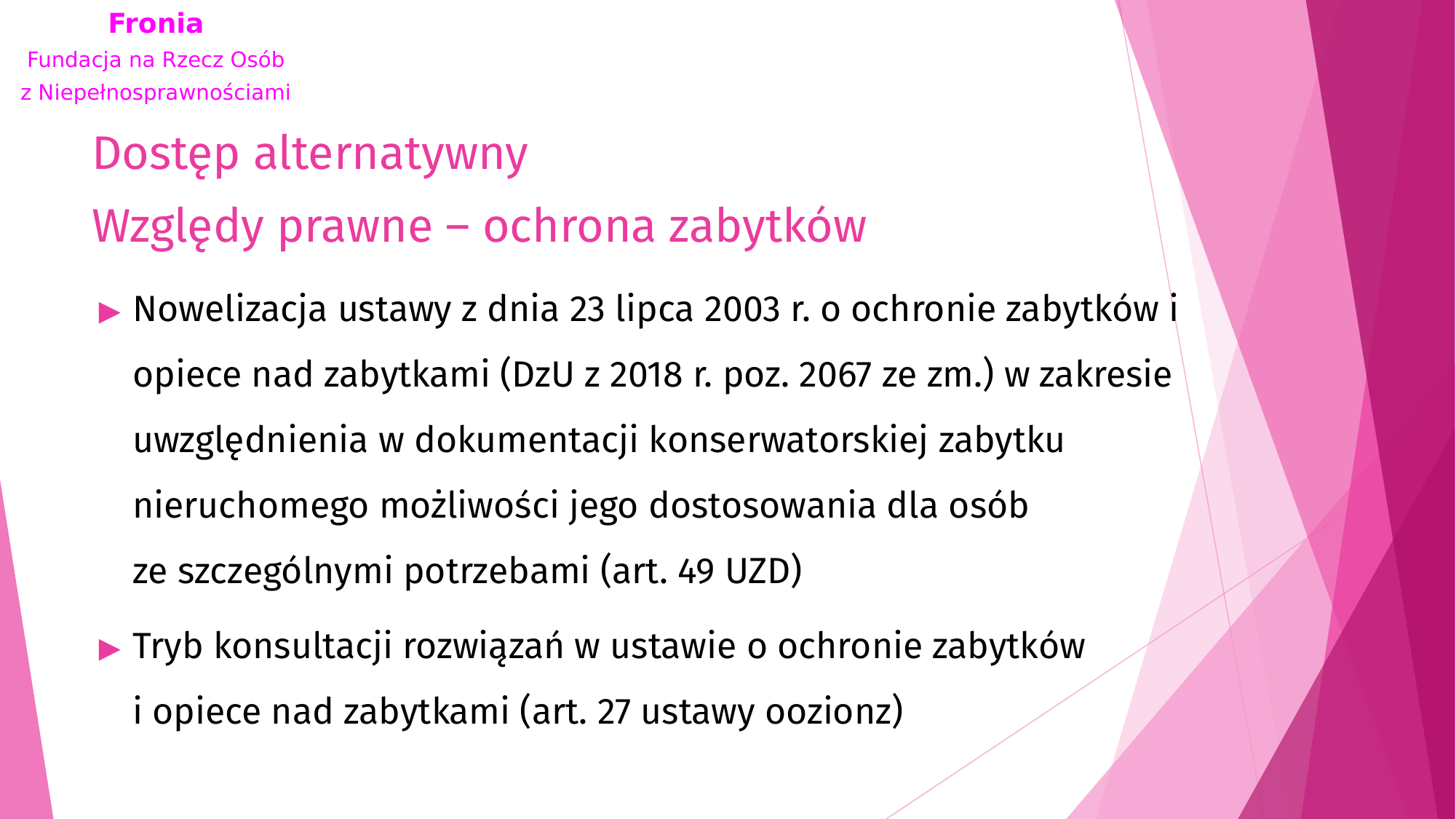

# Dostęp alternatywny Względy prawne – ochrona zabytków
Nowelizacja ustawy z dnia 23 lipca 2003 r. o ochronie zabytków i opiece nad zabytkami (DzU z 2018 r. poz. 2067 ze zm.) w zakresie uwzględnienia w dokumentacji konserwatorskiej zabytku nieruchomego możliwości jego dostosowania dla osób ze szczególnymi potrzebami (art. 49 UZD)
Tryb konsultacji rozwiązań w ustawie o ochronie zabytków i opiece nad zabytkami (art. 27 ustawy oozionz)